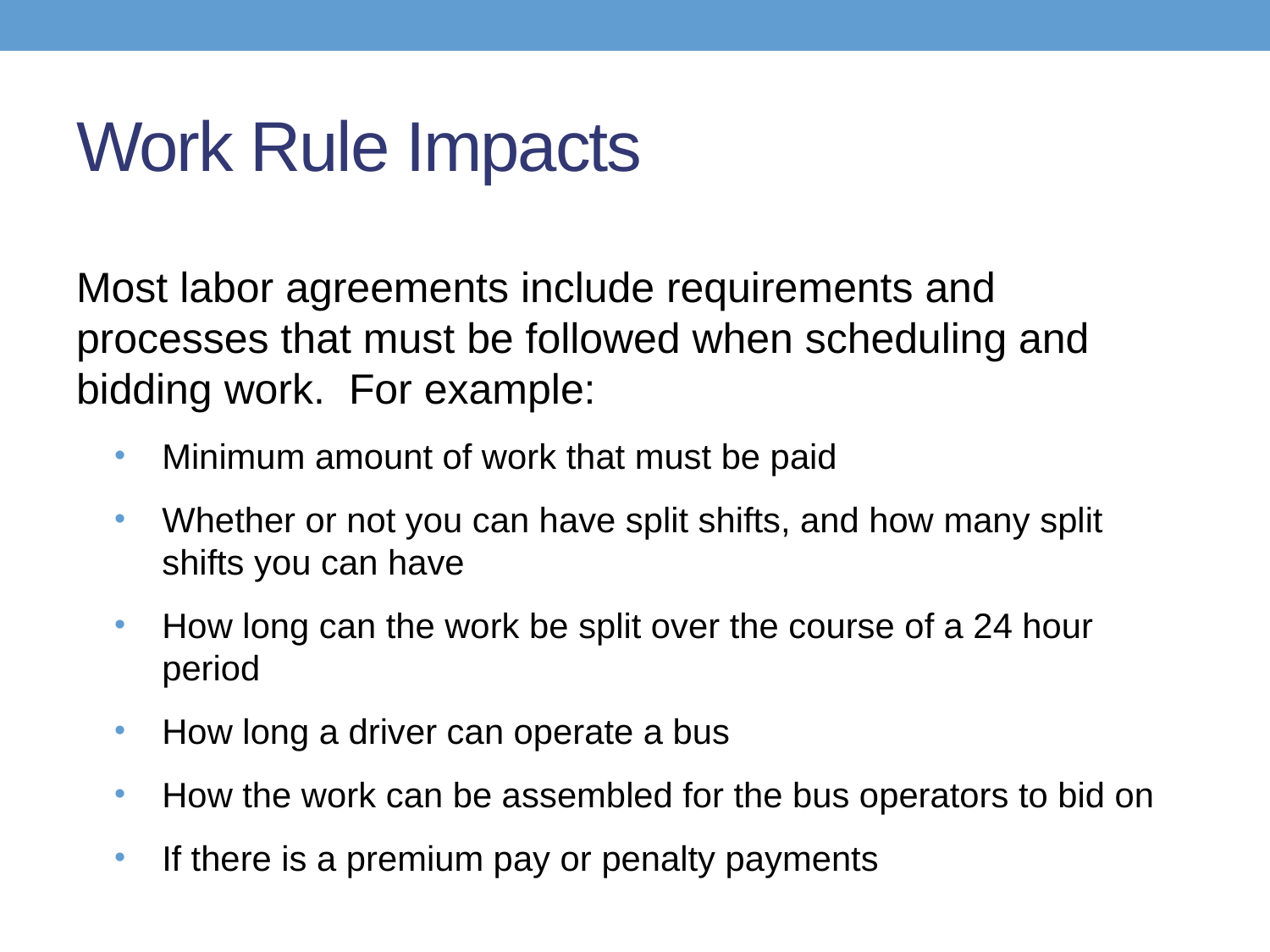

# Work Rule Impacts
Most labor agreements include requirements and processes that must be followed when scheduling and bidding work.  For example:
Minimum amount of work that must be paid
Whether or not you can have split shifts, and how many split shifts you can have
How long can the work be split over the course of a 24 hour period
How long a driver can operate a bus
How the work can be assembled for the bus operators to bid on
If there is a premium pay or penalty payments